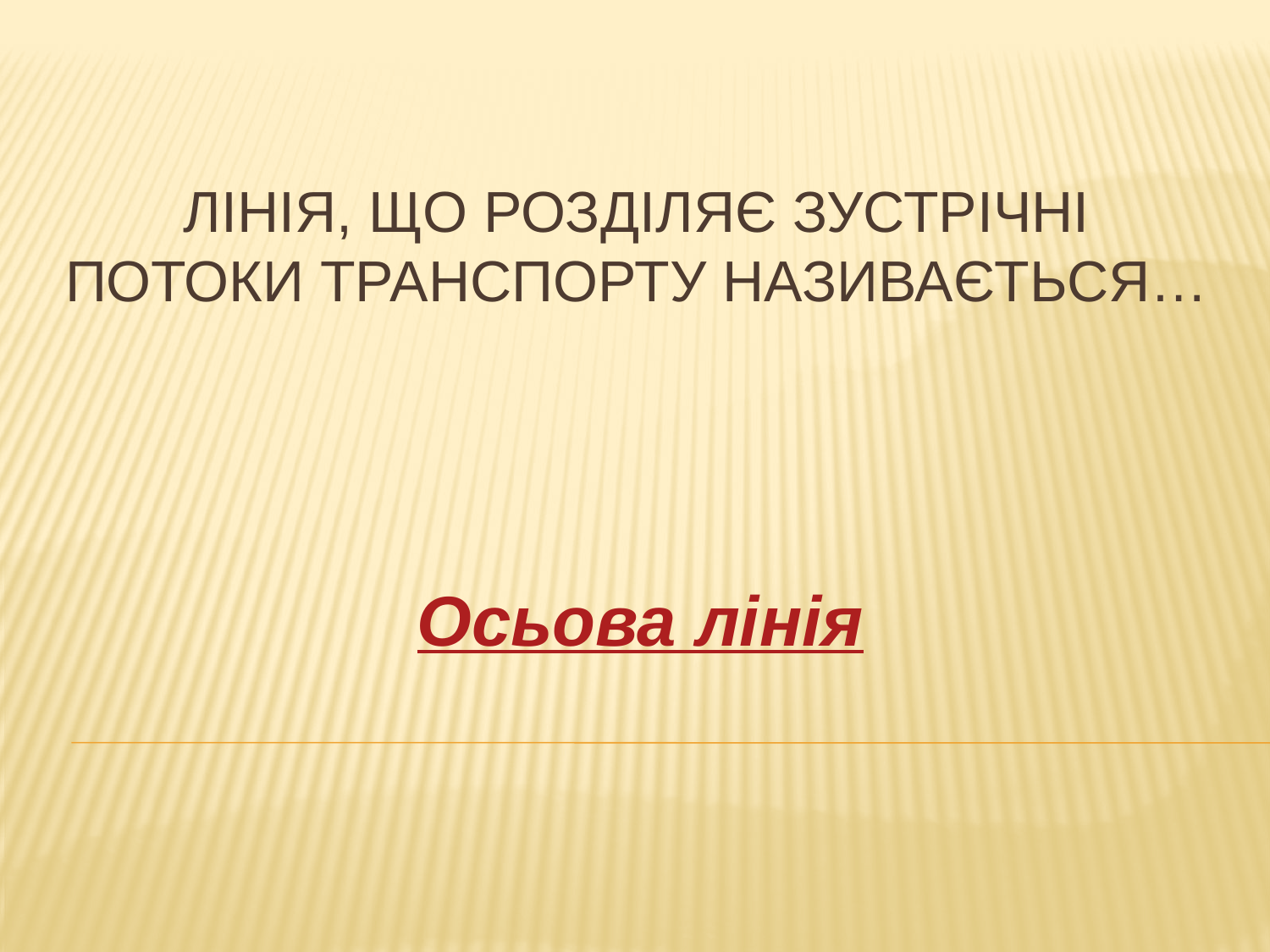

# Лінія, що розділяє зустрічні потоки транспорту називається…
Осьова лінія